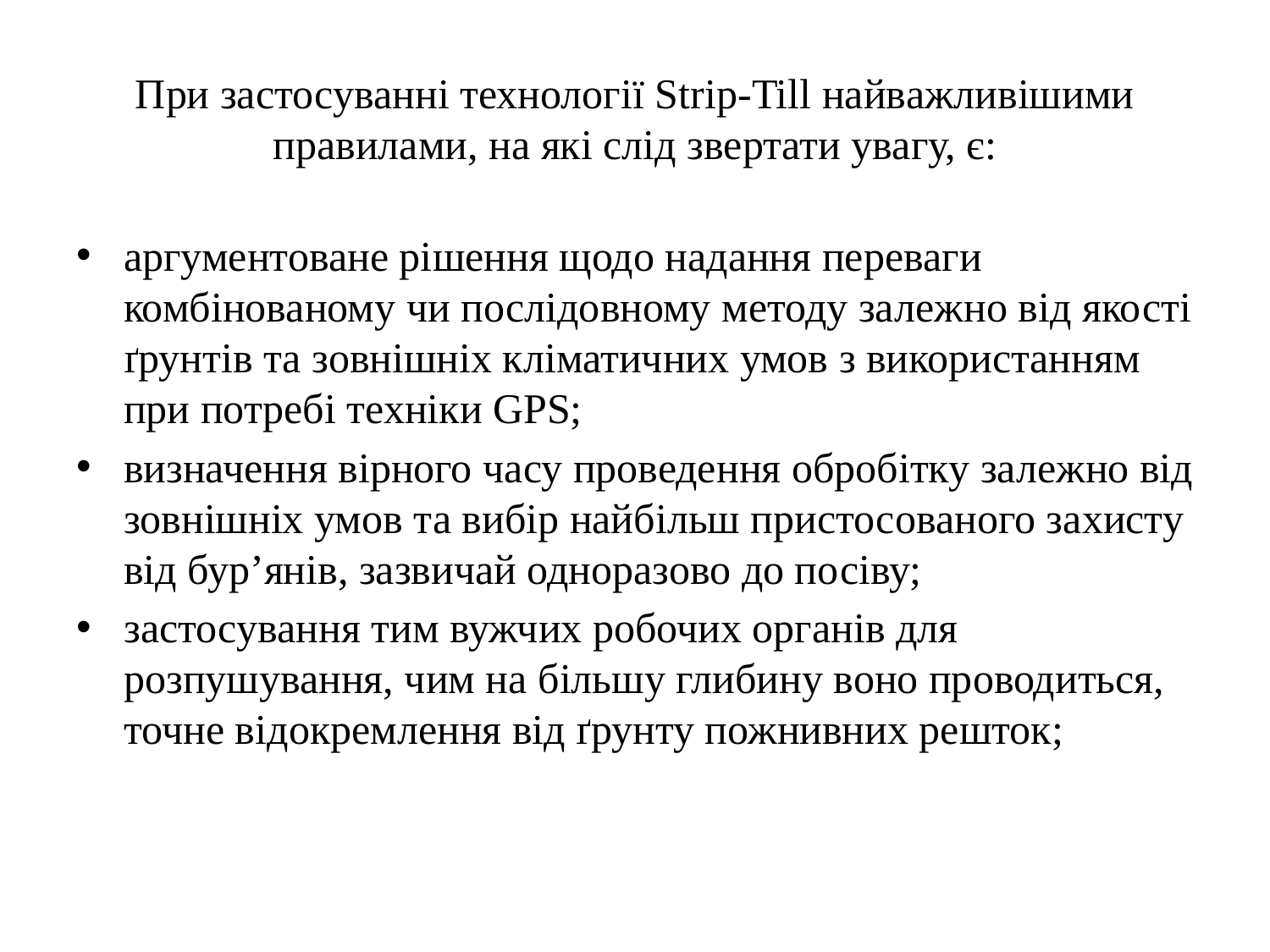

# При застосуванні технології Strip-­Till найважливішими правилами, на які слід звертати увагу, є:
аргументоване рішення щодо надання переваги комбінованому чи послідовному методу залежно від якості ґрунтів та зовнішніх кліматичних умов з використанням при потребі техніки GPS;
визначення вірного часу проведення обробітку залежно від зовнішніх умов та вибір найбільш пристосованого захисту від бур’янів, зазвичай одноразово до посіву;
застосування тим вужчих робочих органів для розпушування, чим на більшу глибину воно проводиться, точне відокремлення від ґрунту пожнивних решток;